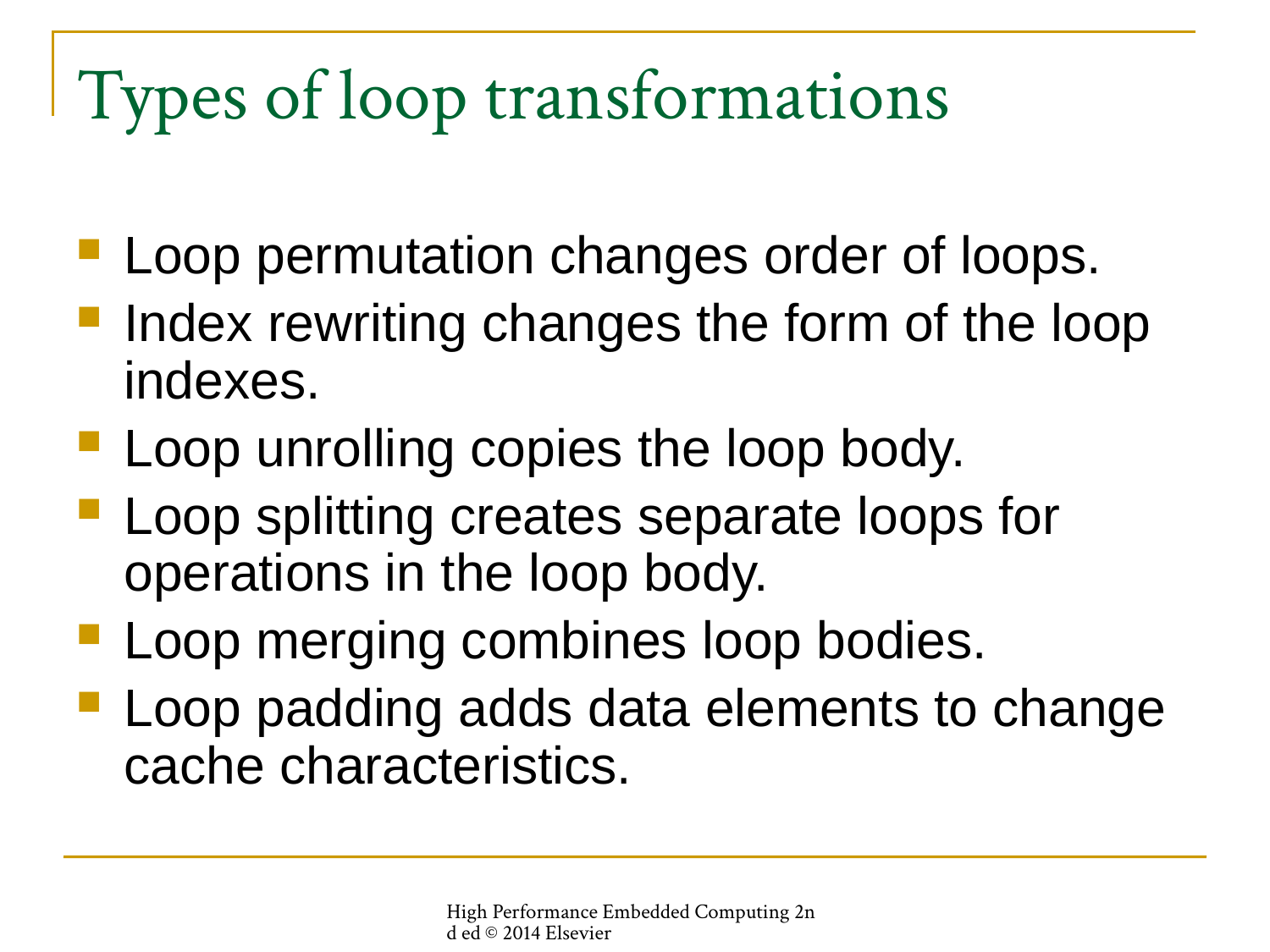

# Types of loop transformations
Loop permutation changes order of loops.
Index rewriting changes the form of the loop indexes.
Loop unrolling copies the loop body.
Loop splitting creates separate loops for operations in the loop body.
Loop merging combines loop bodies.
Loop padding adds data elements to change cache characteristics.
High Performance Embedded Computing 2nd ed © 2014 Elsevier